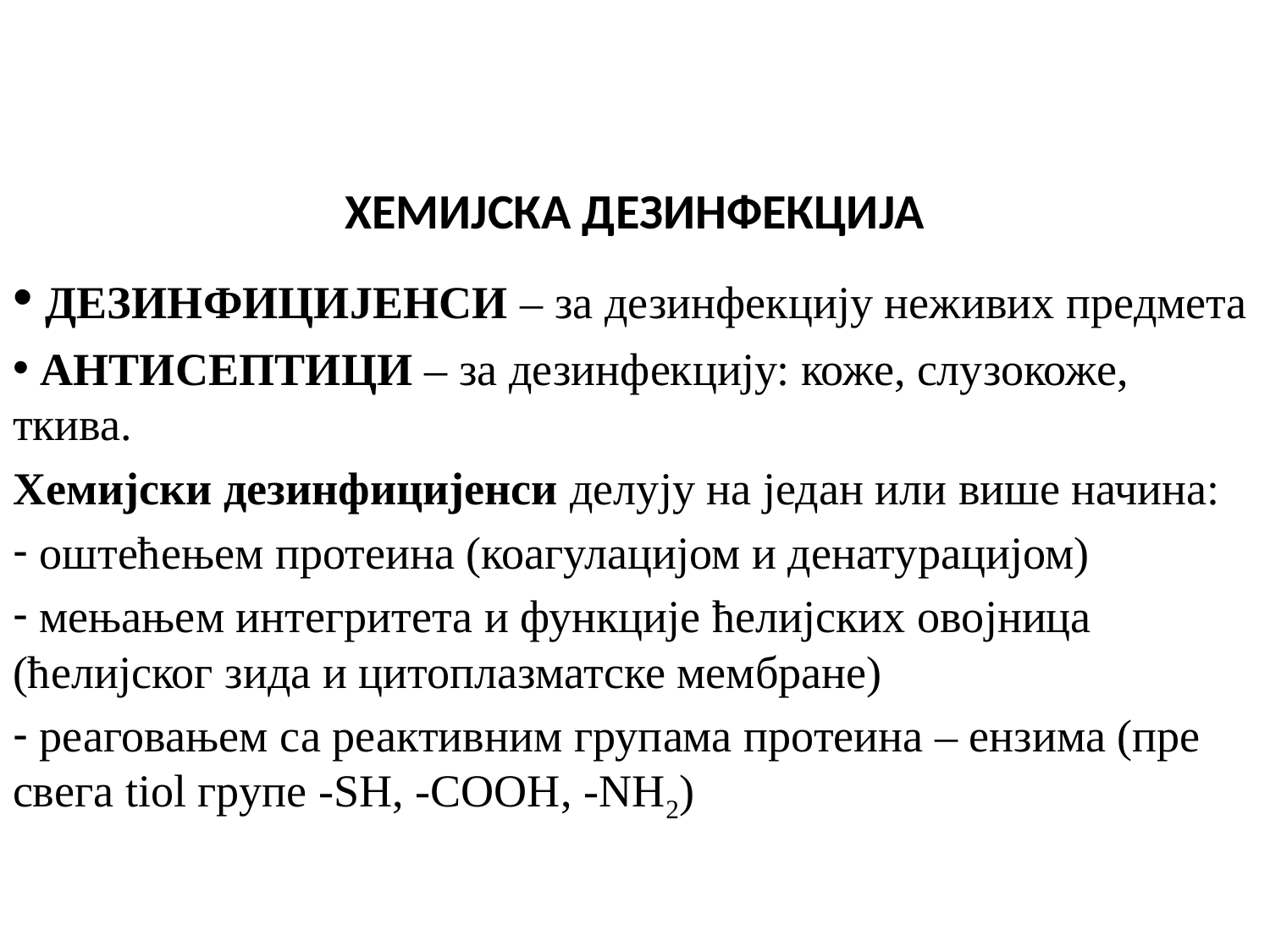

ХЕМИЈСКА ДЕЗИНФЕКЦИЈА
 ДЕЗИНФИЦИЈЕНСИ – за дезинфекцију неживих предмета
 АНТИСЕПТИЦИ – за дезинфекцију: коже, слузокоже, ткива.
Хемијски дезинфицијенси делују на један или више начина:
 оштећењем протеина (коагулацијом и денатурацијом)
 мењањем интегритета и функције ћелијских овојница (ћелијског зида и цитоплазматске мембране)
 реаговањем са реактивним групама протеина – ензима (пре свега tiol групе -SH, -COOH, -NH2)